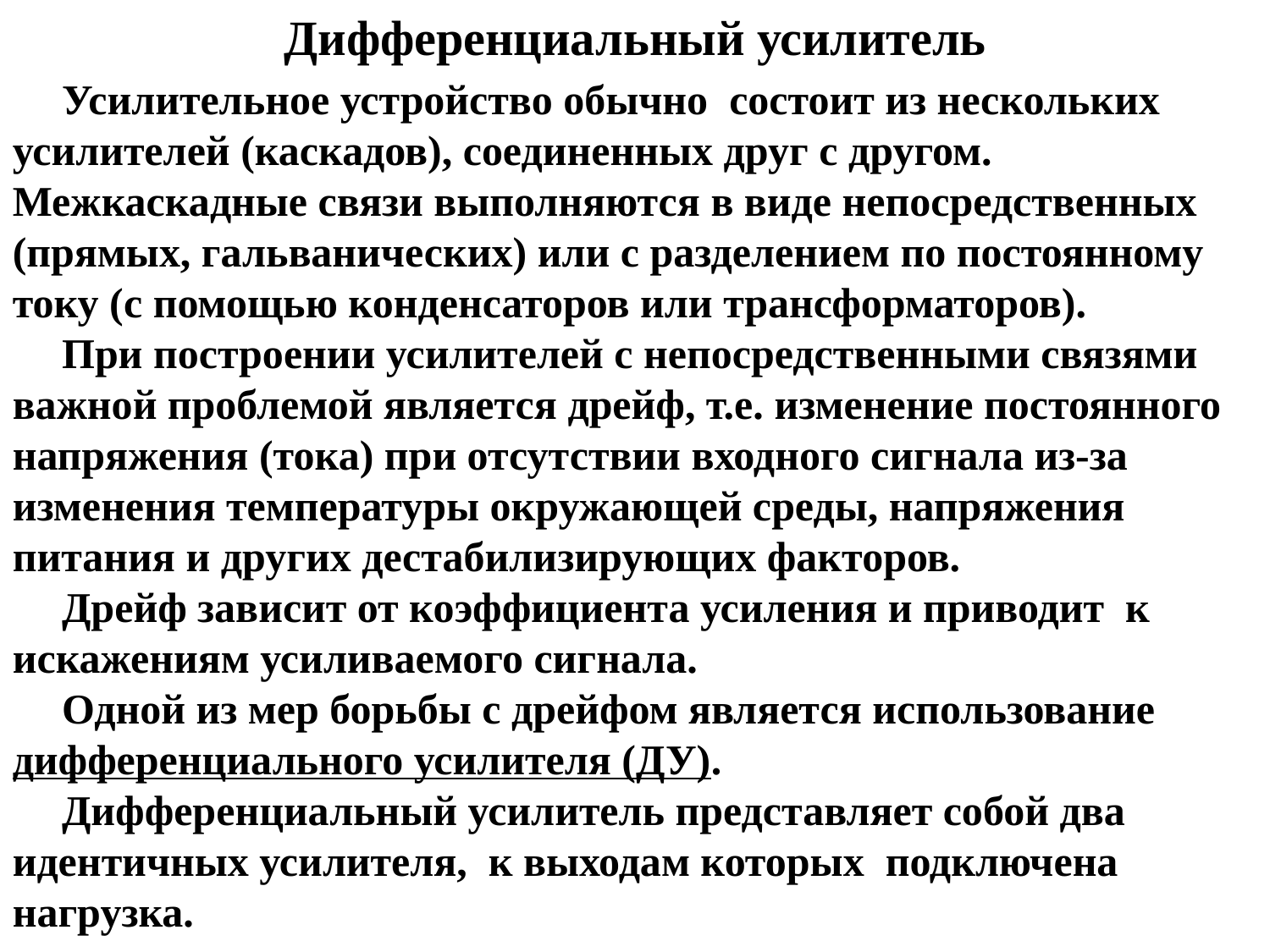

Дифференциальный усилитель
Усилительное устройство обычно  состоит из нескольких усилителей (каскадов), соединенных друг с другом.  Межкаскадные связи выполняются в виде непосредственных (прямых, гальванических) или с разделением по постоянному току (с помощью конденсаторов или трансформаторов).
При построении усилителей с непосредственными связями важной проблемой является дрейф, т.е. изменение постоянного напряжения (тока) при отсутствии входного сигнала из-за изменения температуры окружающей среды, напряжения питания и других дестабилизирующих факторов.
Дрейф зависит от коэффициента усиления и приводит  к искажениям усиливаемого сигнала.
Одной из мер борьбы с дрейфом является использование дифференциального усилителя (ДУ).
Дифференциальный усилитель представляет собой два идентичных усилителя,  к выходам которых  подключена нагрузка.